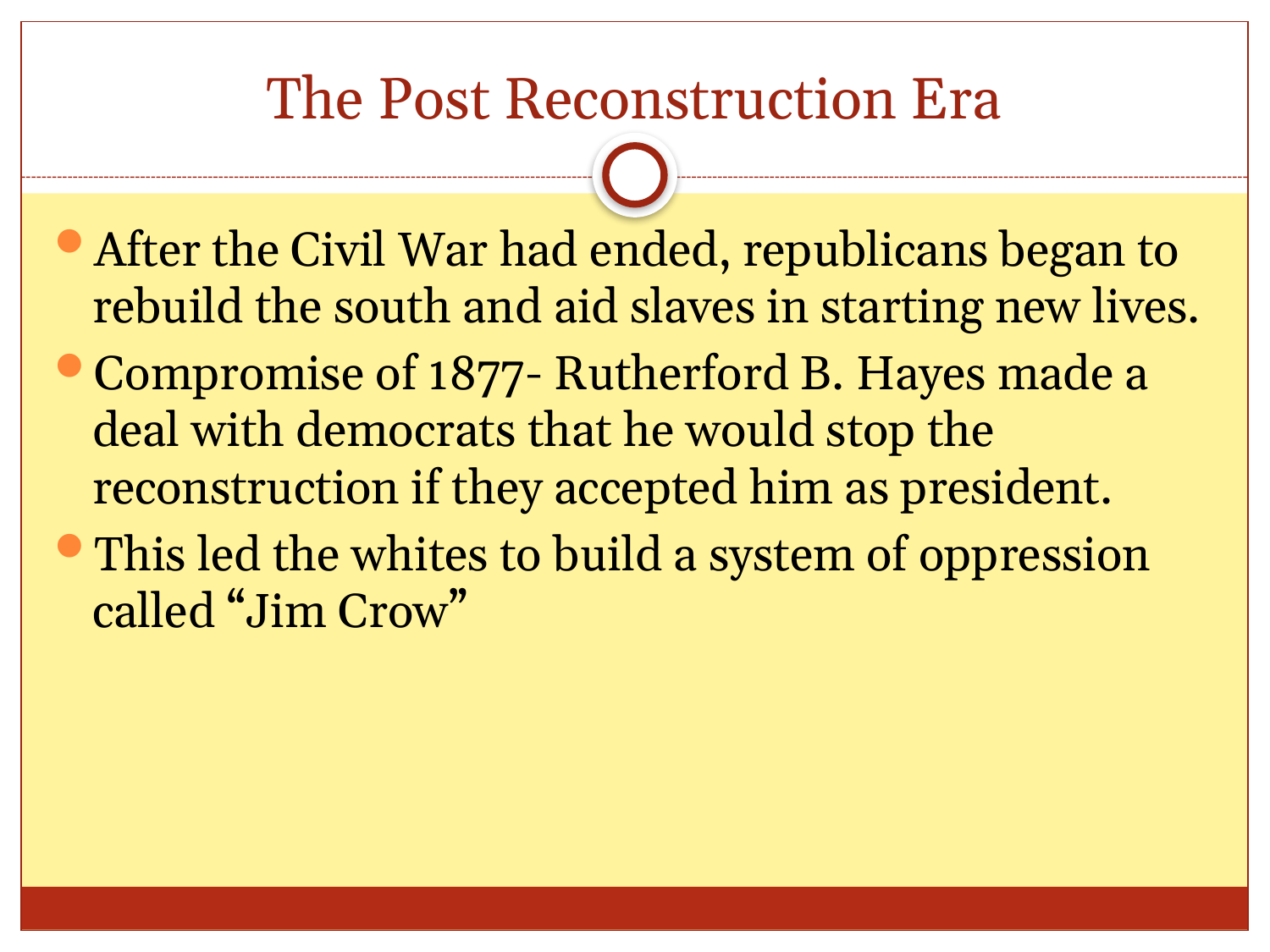

# The Post Reconstruction Era
After the Civil War had ended, republicans began to rebuild the south and aid slaves in starting new lives.
Compromise of 1877- Rutherford B. Hayes made a deal with democrats that he would stop the reconstruction if they accepted him as president.
This led the whites to build a system of oppression called “Jim Crow”